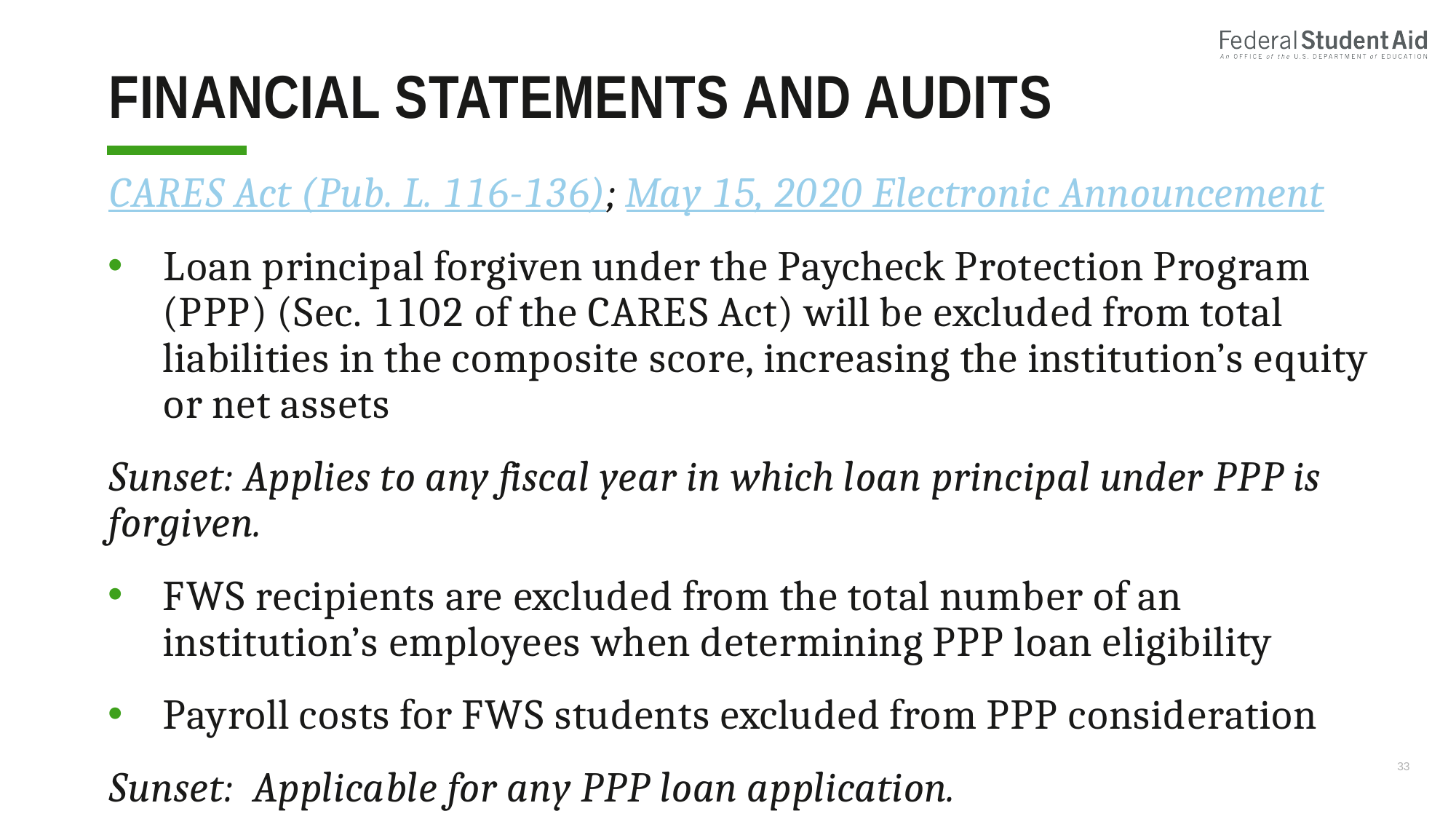

# Financial statements and audits
CARES Act (Pub. L. 116-136); May 15, 2020 Electronic Announcement
Loan principal forgiven under the Paycheck Protection Program (PPP) (Sec. 1102 of the CARES Act) will be excluded from total liabilities in the composite score, increasing the institution’s equity or net assets
Sunset: Applies to any fiscal year in which loan principal under PPP is forgiven.
FWS recipients are excluded from the total number of an institution’s employees when determining PPP loan eligibility
Payroll costs for FWS students excluded from PPP consideration
Sunset:  Applicable for any PPP loan application.

33